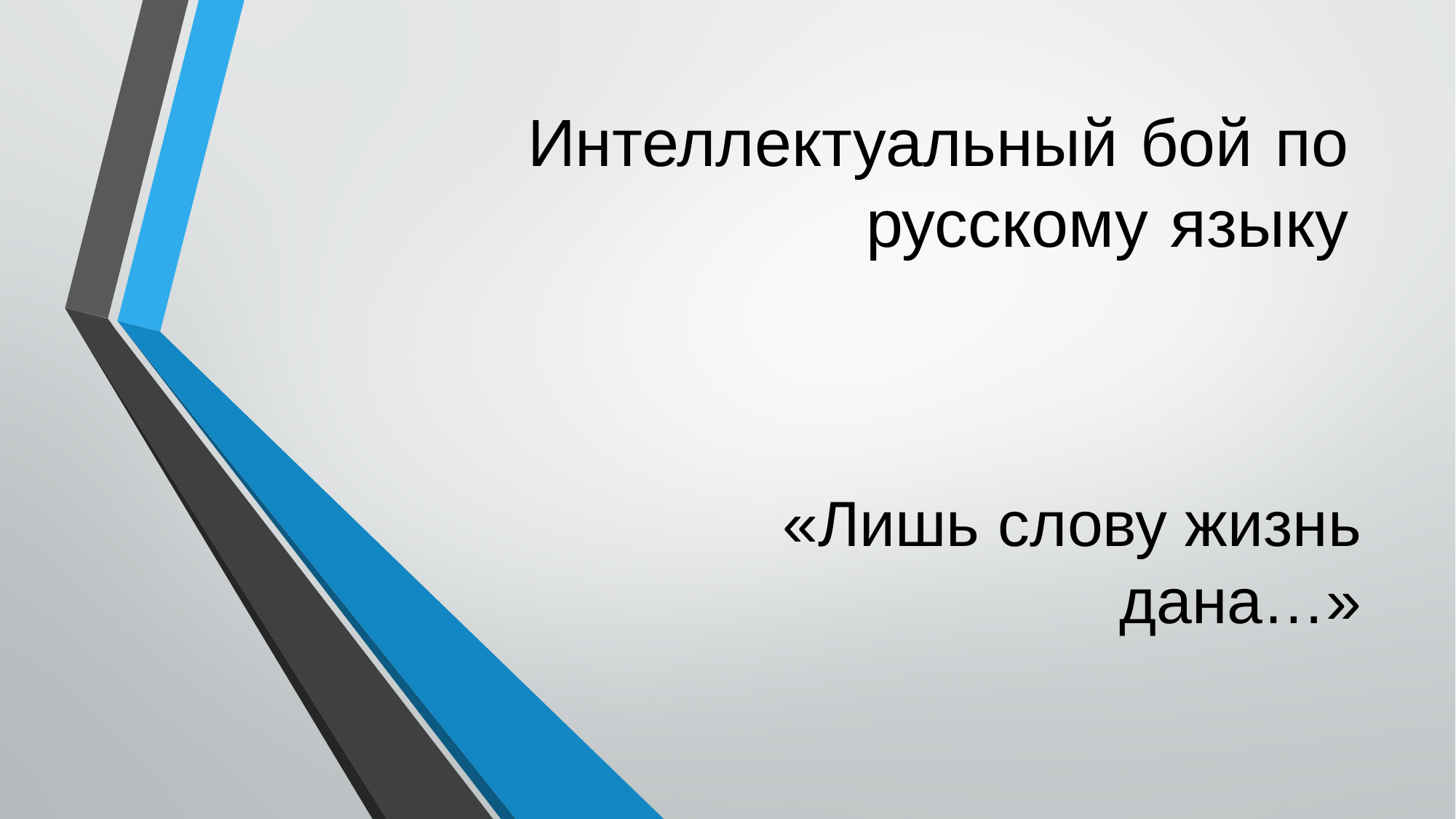

# Интеллектуальный бой по русскому языку
«Лишь слову жизнь дана…»